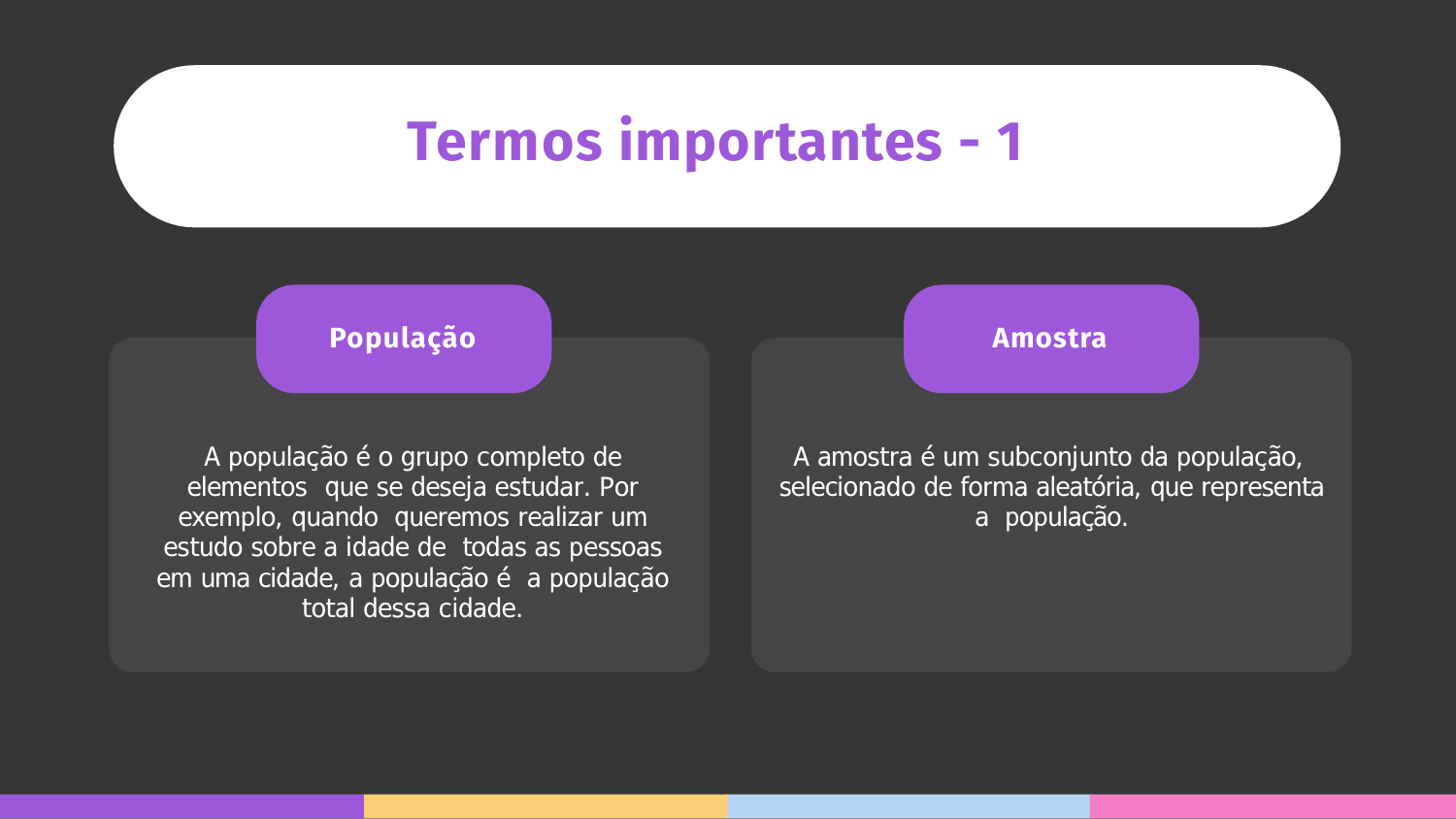

# Termos importantes - 1

População
Amostra
A população é o grupo completo de elementos  que se deseja estudar. Por exemplo, quando  queremos realizar um estudo sobre a idade de  todas as pessoas em uma cidade, a população é  a população total dessa cidade.
A amostra é um subconjunto da população,  selecionado de forma aleatória, que representa a  população.